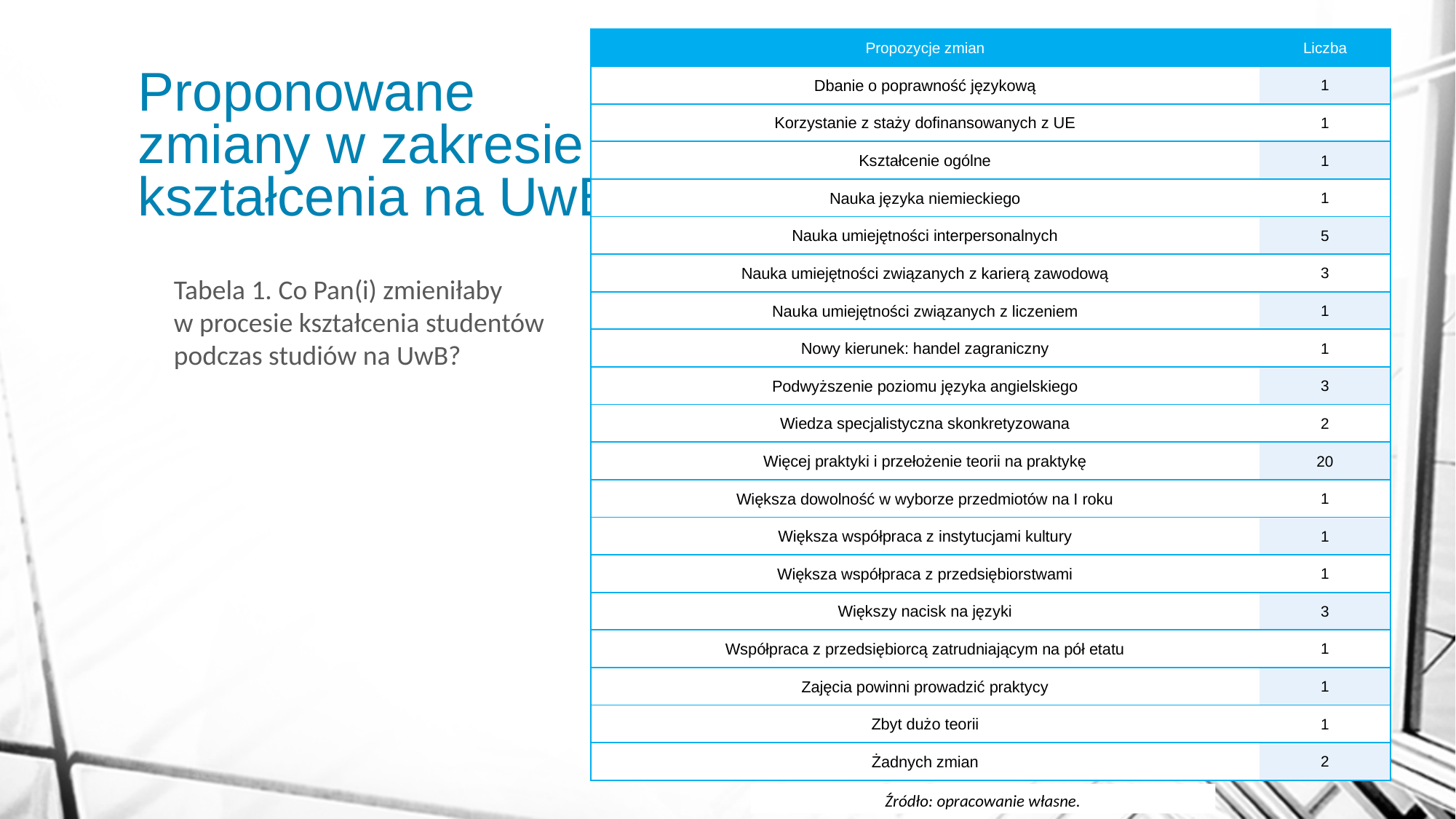

| Propozycje zmian | Liczba |
| --- | --- |
| Dbanie o poprawność językową | 1 |
| Korzystanie z staży dofinansowanych z UE | 1 |
| Kształcenie ogólne | 1 |
| Nauka języka niemieckiego | 1 |
| Nauka umiejętności interpersonalnych | 5 |
| Nauka umiejętności związanych z karierą zawodową | 3 |
| Nauka umiejętności związanych z liczeniem | 1 |
| Nowy kierunek: handel zagraniczny | 1 |
| Podwyższenie poziomu języka angielskiego | 3 |
| Wiedza specjalistyczna skonkretyzowana | 2 |
| Więcej praktyki i przełożenie teorii na praktykę | 20 |
| Większa dowolność w wyborze przedmiotów na I roku | 1 |
| Większa współpraca z instytucjami kultury | 1 |
| Większa współpraca z przedsiębiorstwami | 1 |
| Większy nacisk na języki | 3 |
| Współpraca z przedsiębiorcą zatrudniającym na pół etatu | 1 |
| Zajęcia powinni prowadzić praktycy | 1 |
| Zbyt dużo teorii | 1 |
| Żadnych zmian | 2 |
# Proponowane zmiany w zakresie kształcenia na UwB:
Tabela 1. Co Pan(i) zmieniłaby
w procesie kształcenia studentów
podczas studiów na UwB?
Źródło: opracowanie własne.